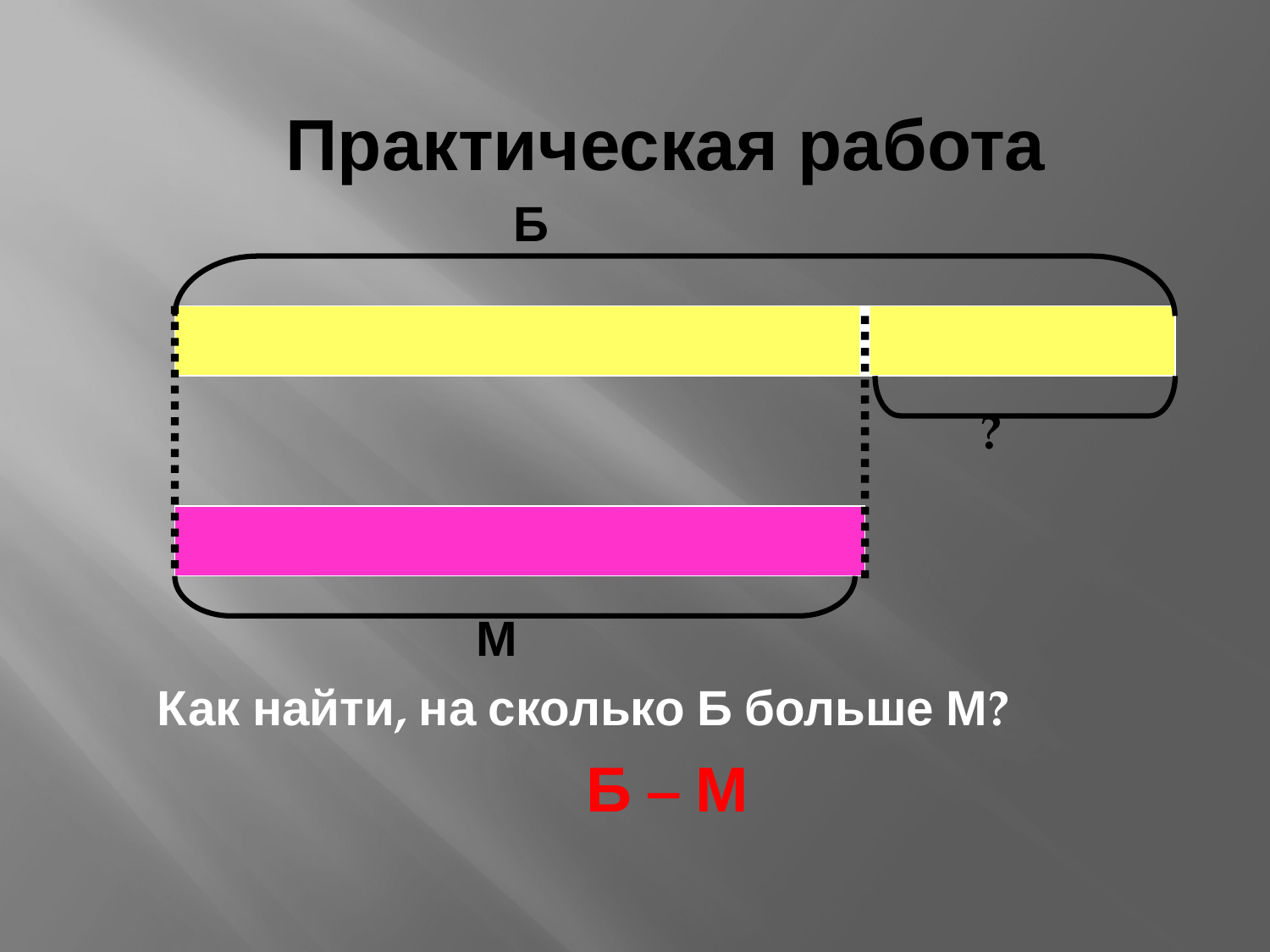

# Практическая работа
                             Б

                                                                   ?

                          М
Как найти, на сколько Б больше М?
Б – М